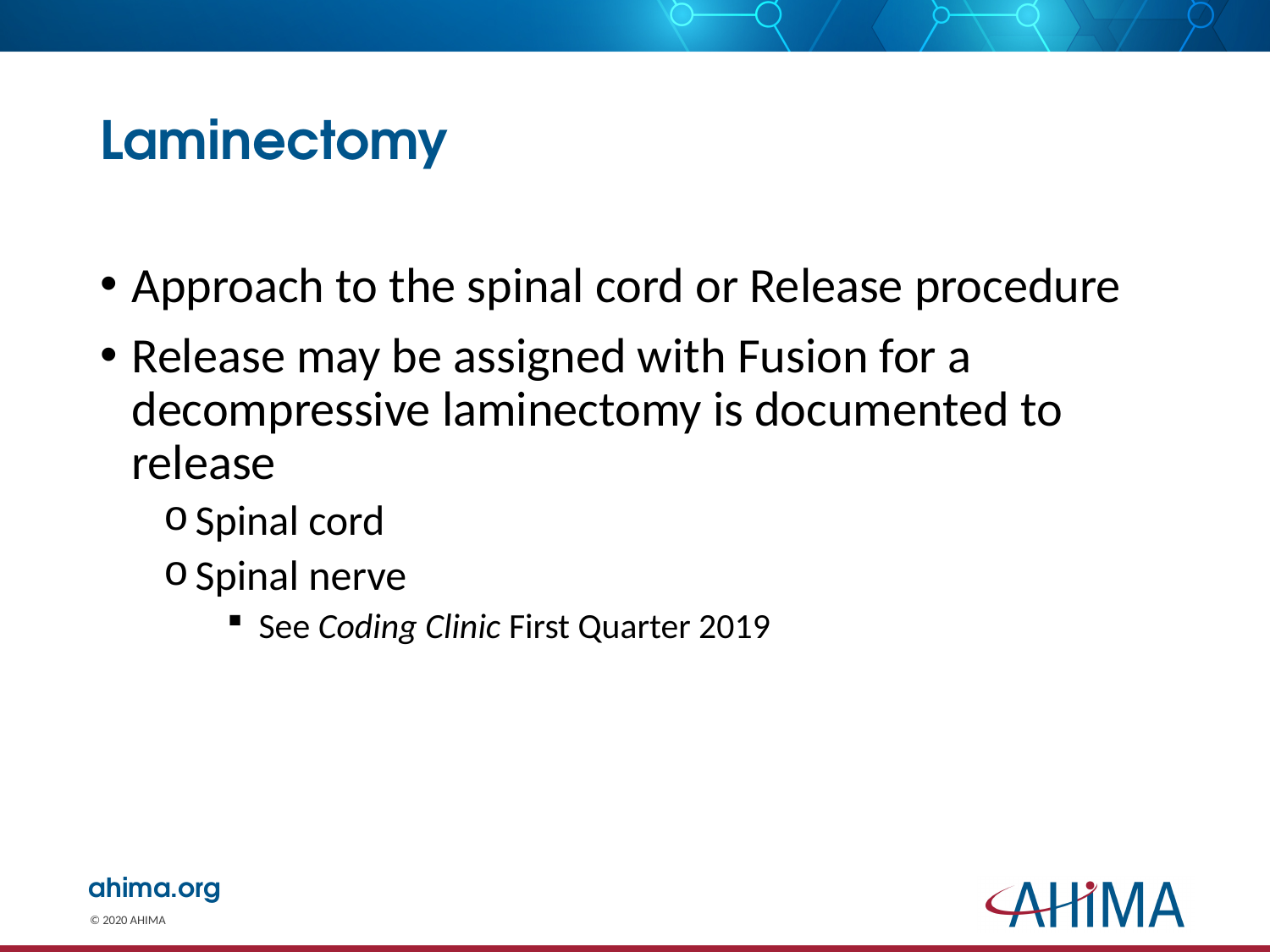

# Laminectomy
Approach to the spinal cord or Release procedure
Release may be assigned with Fusion for a decompressive laminectomy is documented to release
Spinal cord
Spinal nerve
See Coding Clinic First Quarter 2019